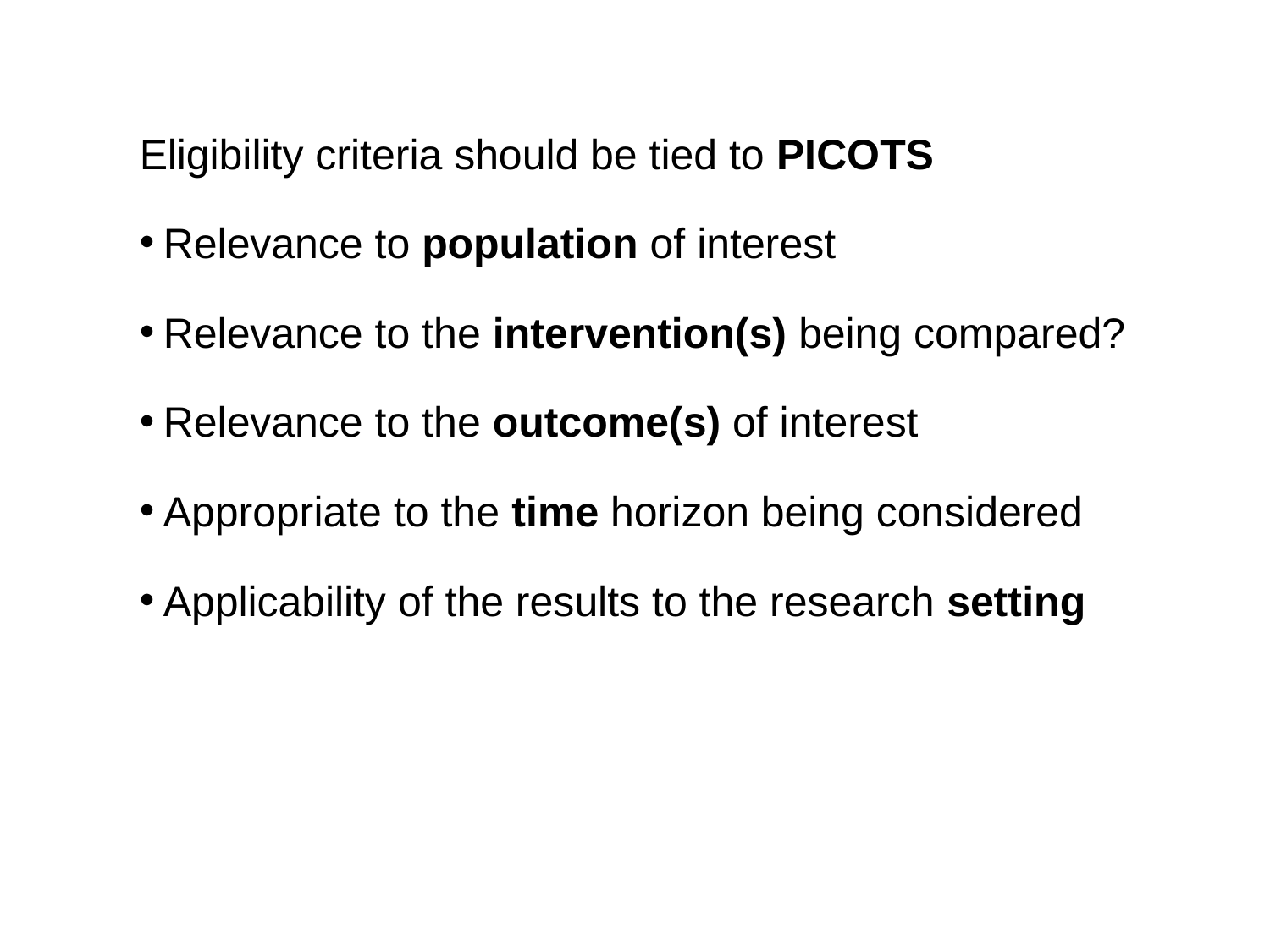

Eligibility criteria should be tied to PICOTS
Relevance to population of interest
Relevance to the intervention(s) being compared?
Relevance to the outcome(s) of interest
Appropriate to the time horizon being considered
Applicability of the results to the research setting